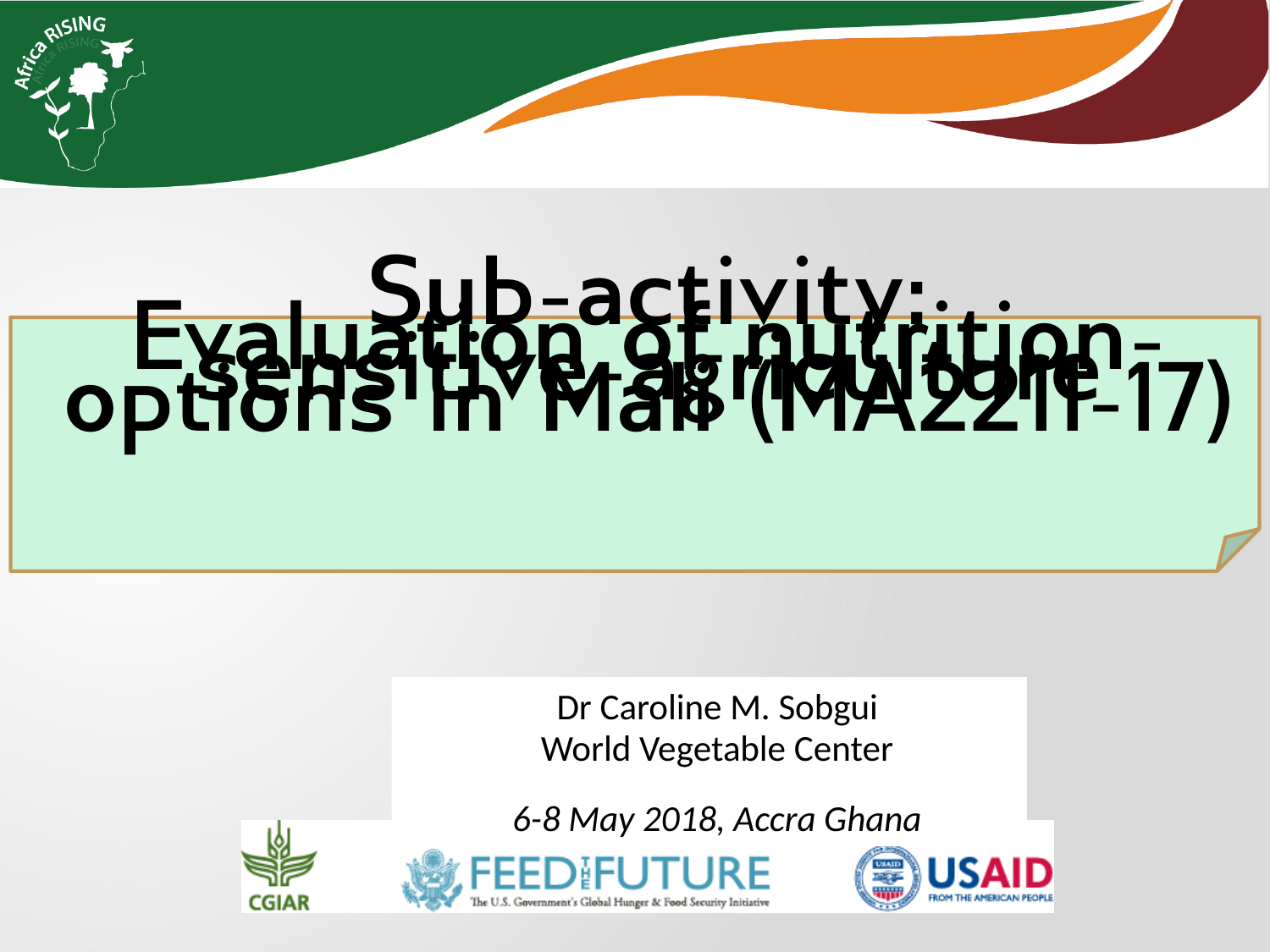

Sub-activity:
Evaluation of nutrition-sensitive-agriculture options in Mali (MA2211-17)

Dr Caroline M. Sobgui
World Vegetable Center
6-8 May 2018, Accra Ghana